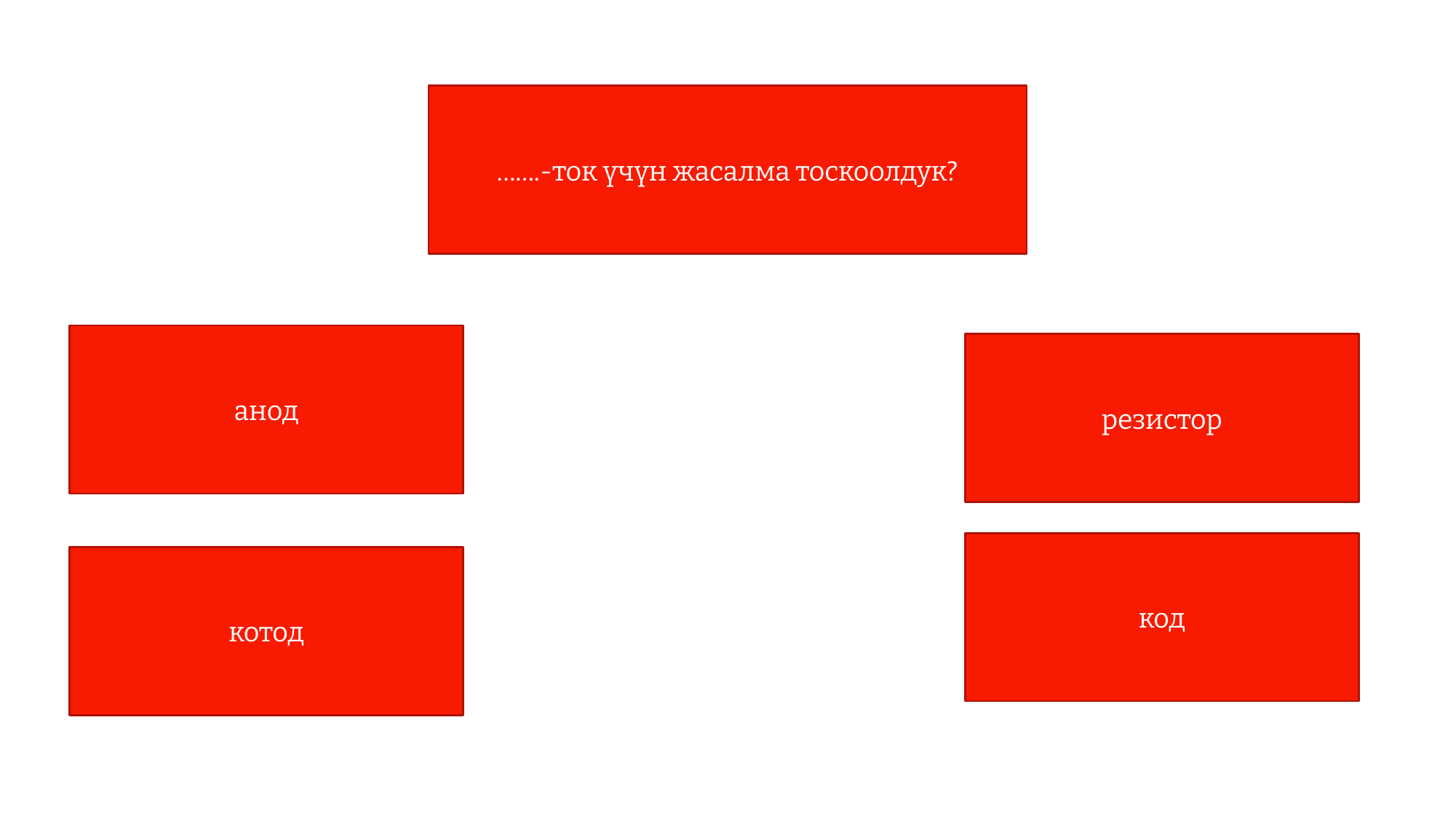

…….-ток үчүн жасалма тоскоолдук?
анод
резистор
код
котод